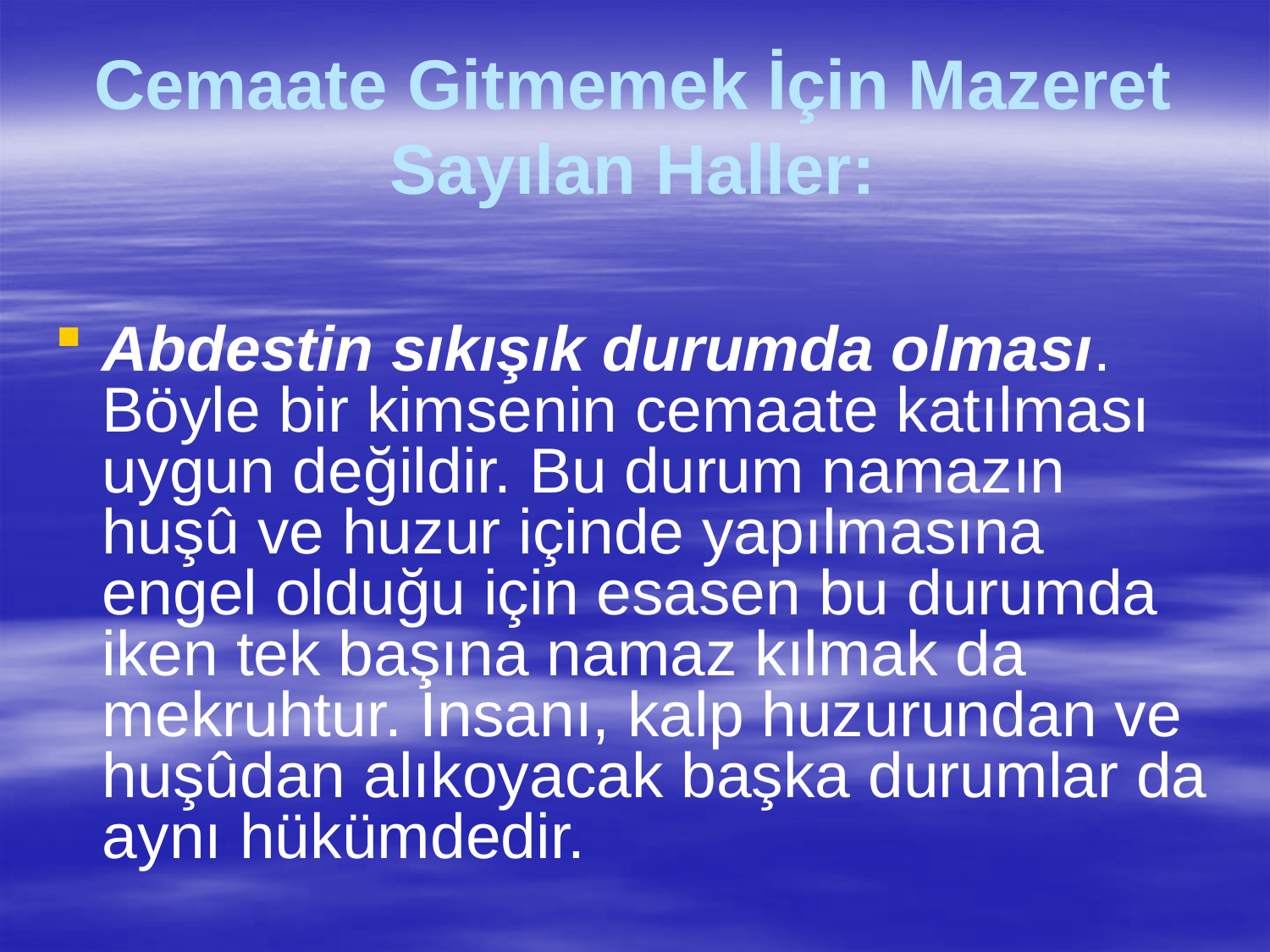

# Cemaate Gitmemek İçin Mazeret Sayılan Haller:
Abdestin sıkışık durumda olması. Böyle bir kimsenin cemaate katılması uygun değildir. Bu durum namazın huşû ve huzur içinde yapılmasına engel olduğu için esasen bu durumda iken tek başına namaz kılmak da mekruhtur. İnsanı, kalp huzurundan ve huşûdan alıkoyacak başka durumlar da aynı hükümdedir.